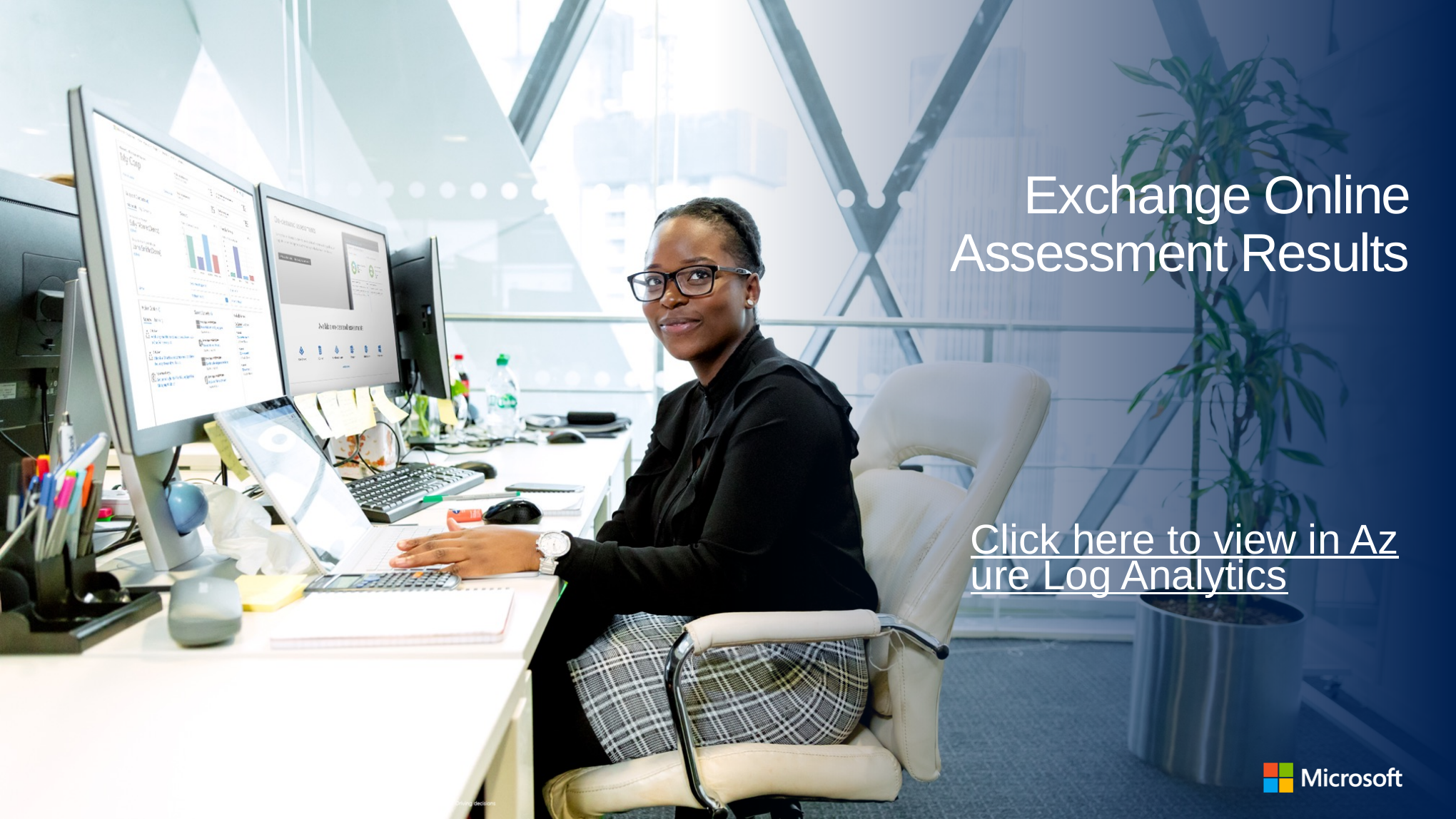

# Exchange Online Assessment Results
Click here to view in Azure Log Analytics